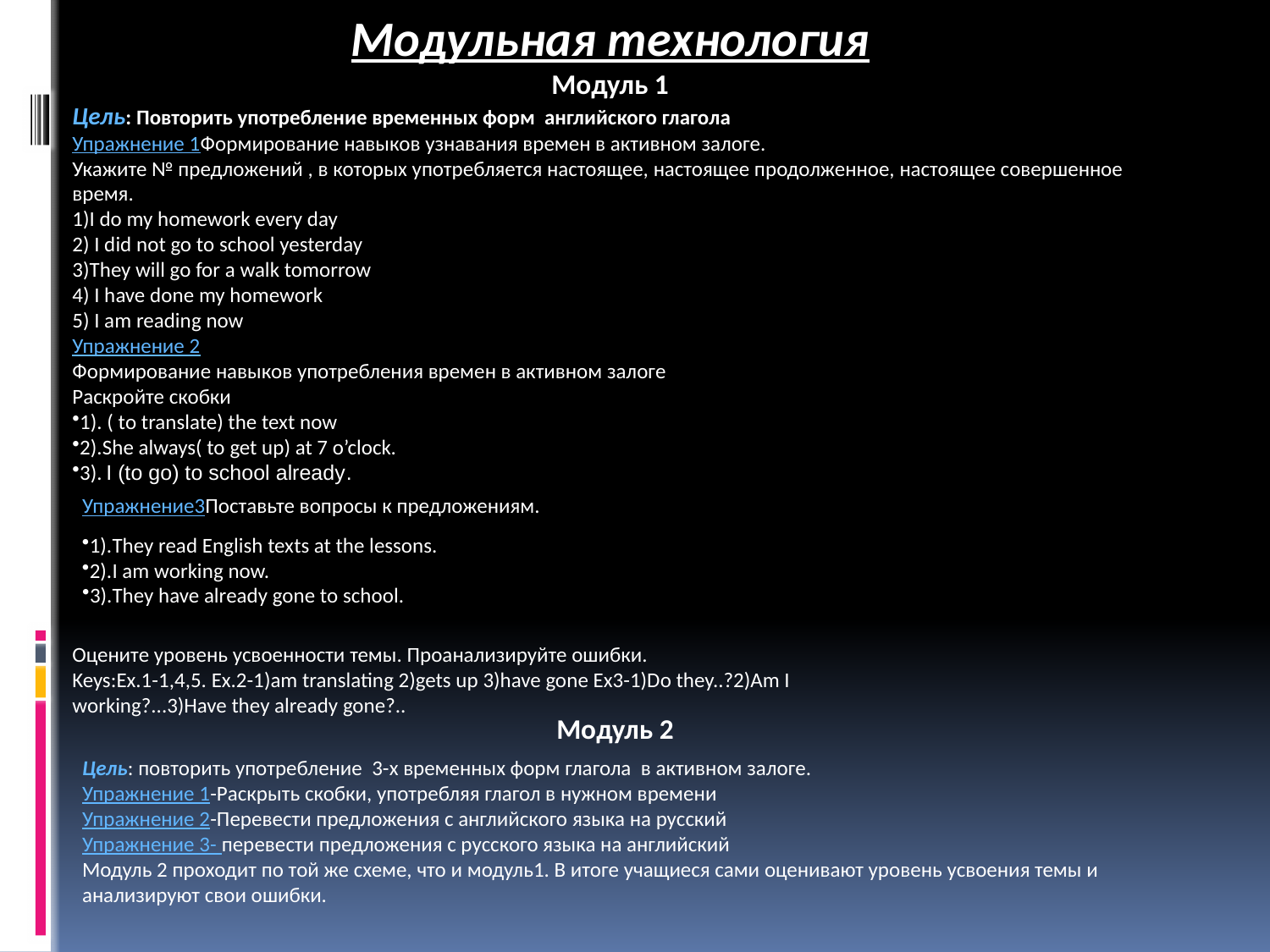

Модульная технология
Модуль 1
Цель: Повторить употребление временных форм  английского глагола
Упражнение 1Формирование навыков узнавания времен в активном залоге.
Укажите № предложений , в которых употребляется настоящее, настоящее продолженное, настоящее совершенное время.
1)I do my homework every day
2) I did not go to school yesterday
3)They will go for a walk tomorrow
4) I have done my homework
5) I am reading now
Упражнение 2
Формирование навыков употребления времен в активном залоге
Раскройте скобки
1). ( to translate) the text now
2).She always( to get up) at 7 o’clock.
3). I (to go) to school already.
Упражнение3Поставьте вопросы к предложениям.
1).They read English texts at the lessons.
2).I am working now.
3).They have already gone to school.
Оцените уровень усвоенности темы. Проанализируйте ошибки.
Keys:Ex.1-1,4,5. Ex.2-1)am translating 2)gets up 3)have gone Ex3-1)Do they..?2)Am I working?...3)Have they already gone?..
Модуль 2
Цель: повторить употребление  3-х временных форм глагола  в активном залоге.
Упражнение 1-Раскрыть скобки, употребляя глагол в нужном времени
Упражнение 2-Перевести предложения с английского языка на русский
Упражнение 3- перевести предложения с русского языка на английский
Модуль 2 проходит по той же схеме, что и модуль1. В итоге учащиеся сами оценивают уровень усвоения темы и анализируют свои ошибки.